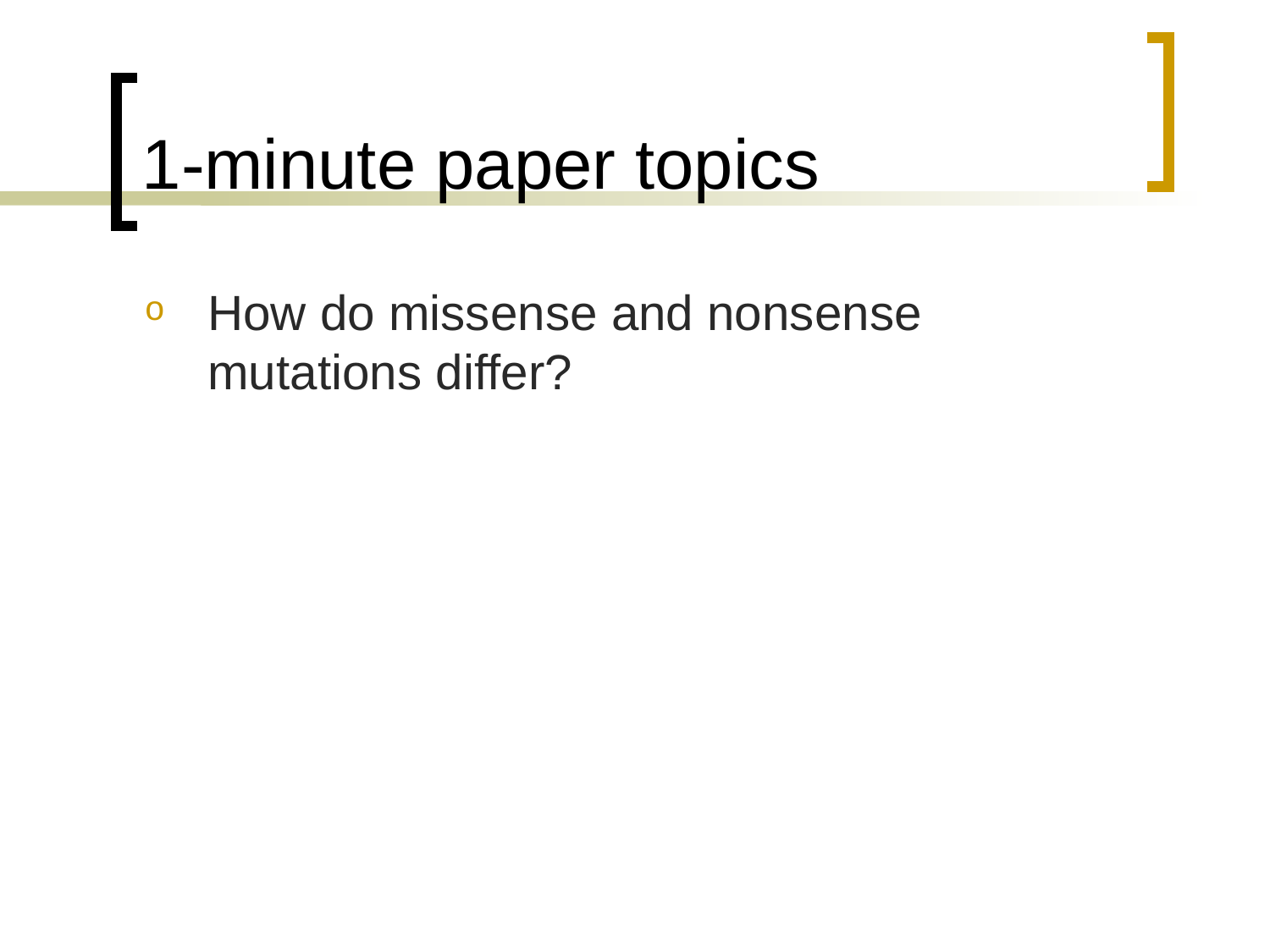

# 1-minute paper topics
How do missense and nonsense mutations differ?